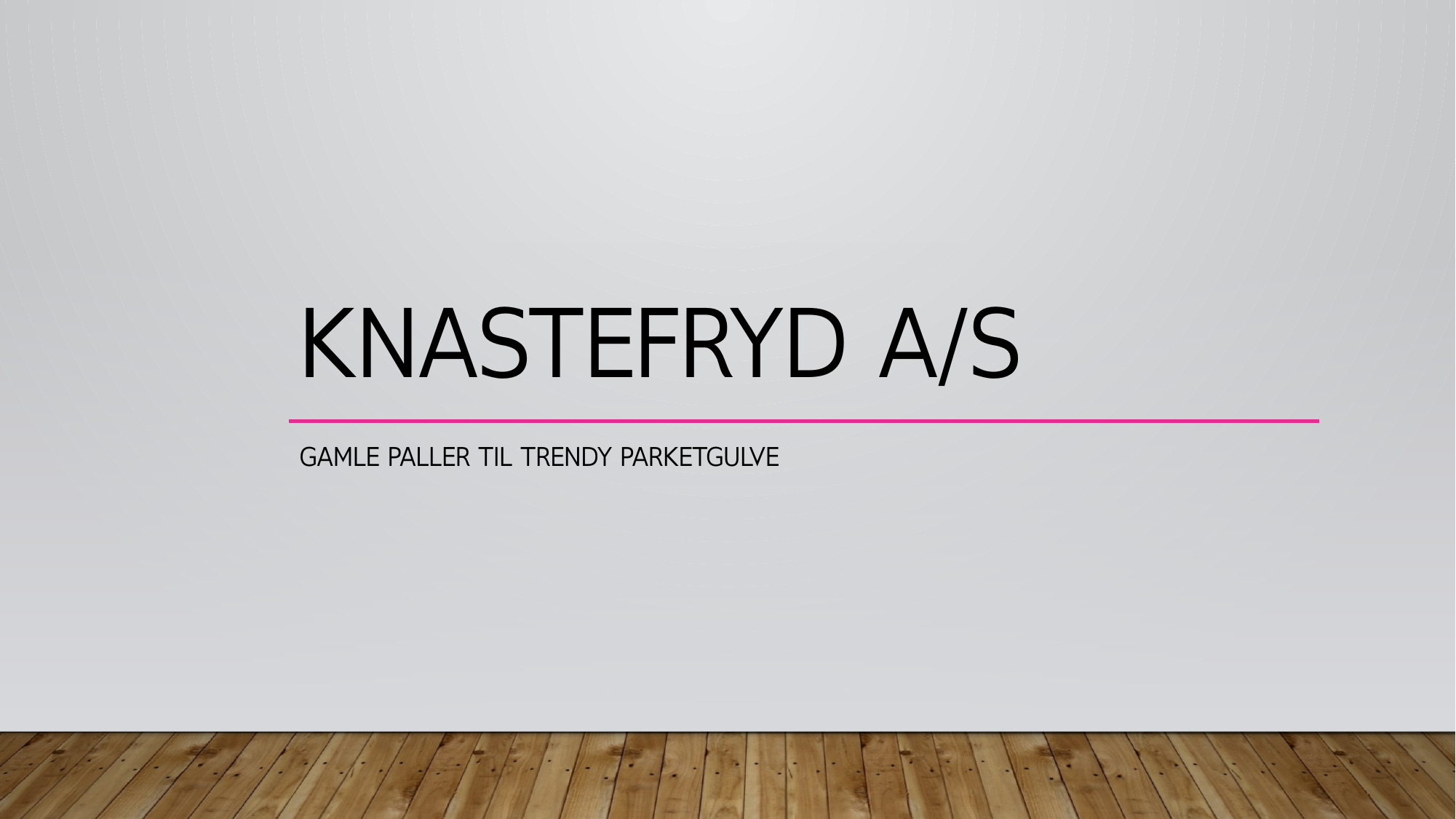

# Knastefryd a/s
gamle paller til trendy parketgulve